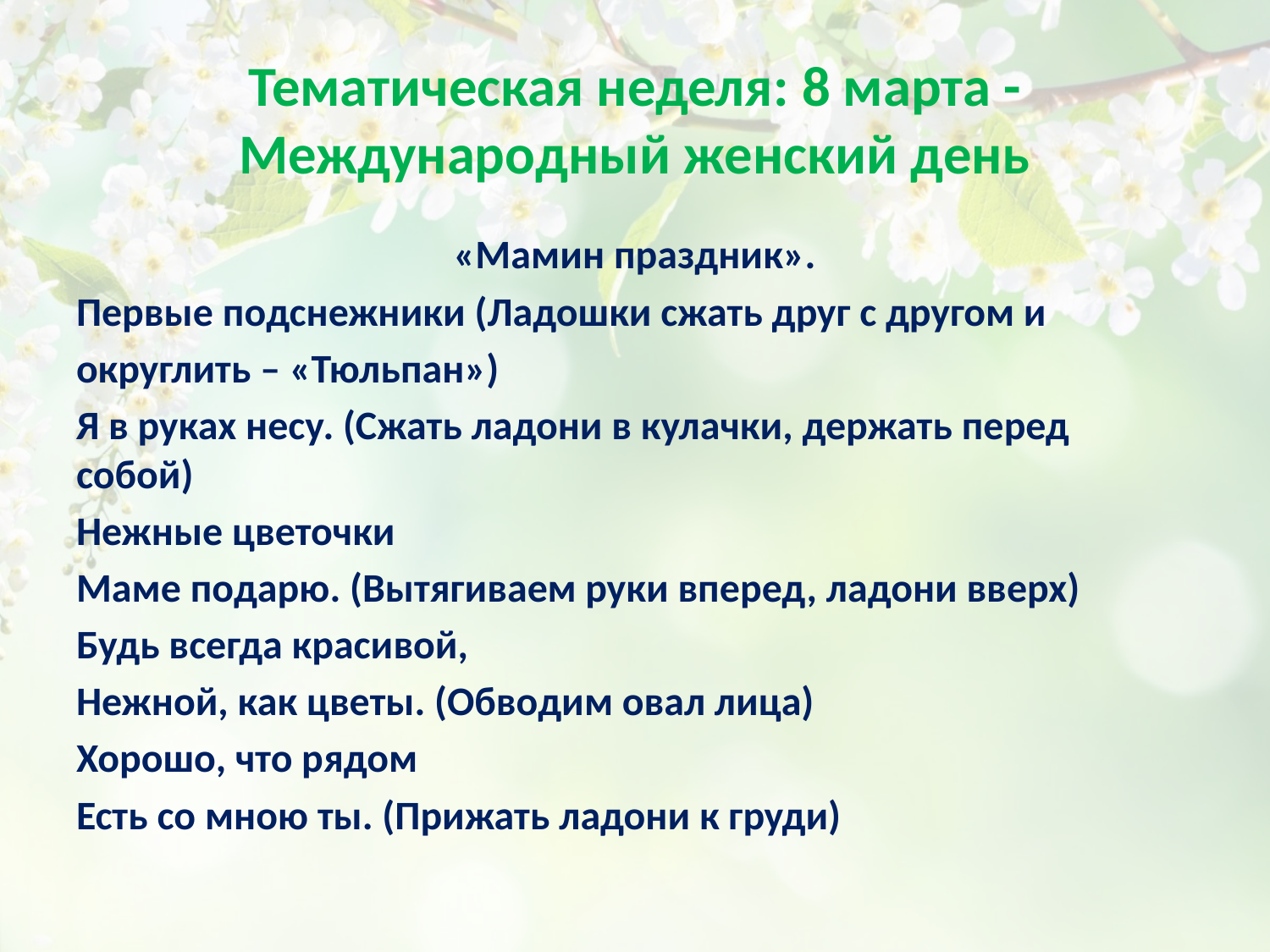

# Тематическая неделя: 8 марта - Международный женский день
«Мамин праздник».
Первые подснежники (Ладошки сжать друг с другом и
округлить – «Тюльпан»)
Я в руках несу. (Сжать ладони в кулачки, держать перед собой)
Нежные цветочки
Маме подарю. (Вытягиваем руки вперед, ладони вверх)
Будь всегда красивой,
Нежной, как цветы. (Обводим овал лица)
Хорошо, что рядом
Есть со мною ты. (Прижать ладони к груди)